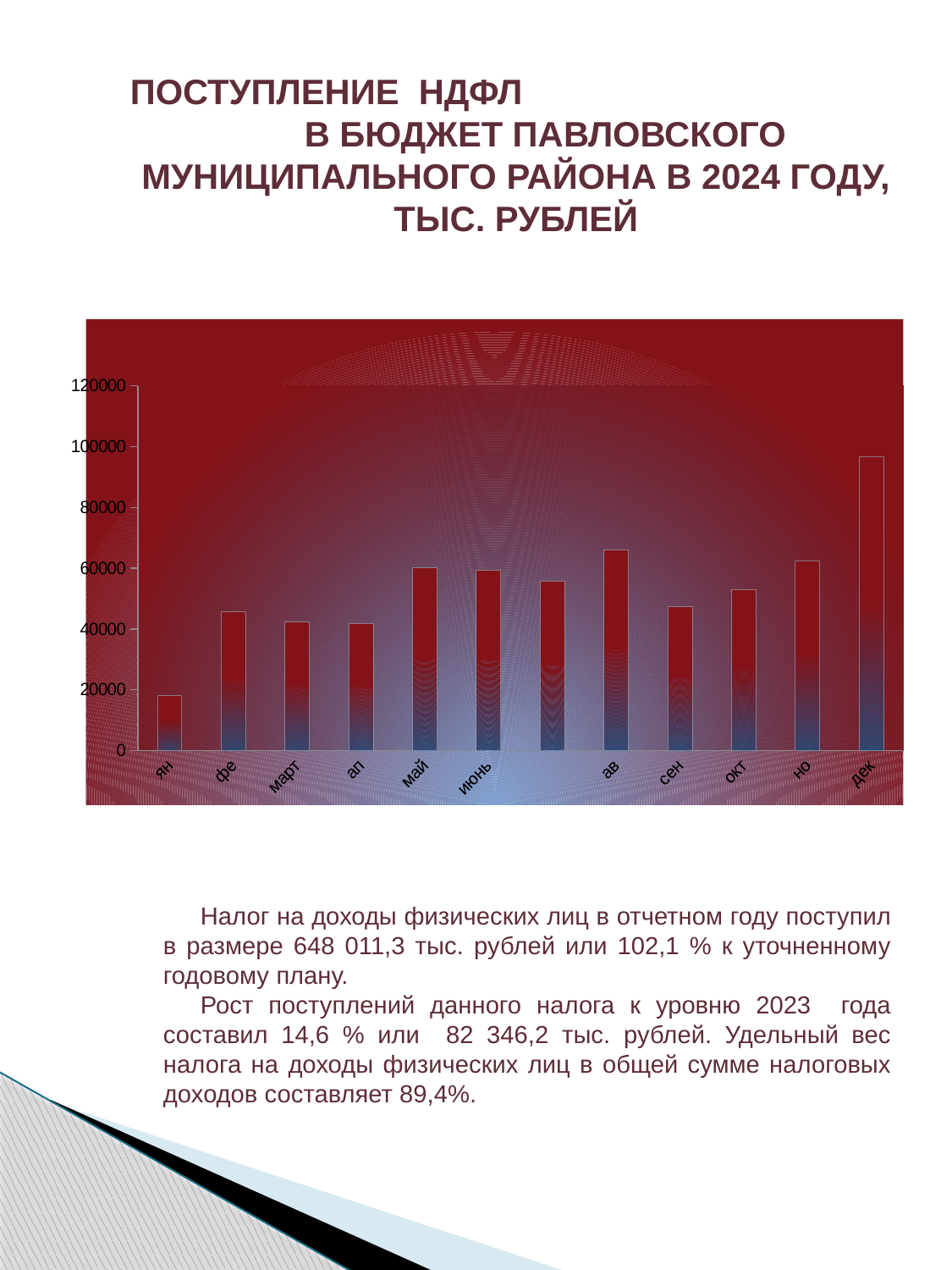

Поступление  НДФЛ                                              в бюджет Павловского муниципального района в 2024 году,  тыс. рублей

### Chart

| Category | 2024 |
|---|---|
| январь | 17991.8 |
| февраль | 45627.6 |
| март | 42195.7 |
| апрель | 41761.7 |
| май | 60116.2 |
| июнь | 59365.6 |
| июль | 55823.1 |
| август | 65936.7 |
| сентябрь | 47268.4 |
| октябрь | 52917.3 |
| ноябрь | 62336.8 |
| декабрь | 96670.4 |

Налог на доходы физических лиц в отчетном году поступил в размере 648 011,3 тыс. рублей или 102,1 % к уточненному годовому плану.
Рост поступлений данного налога к уровню 2023  года составил 14,6 % или  82 346,2 тыс. рублей. Удельный вес налога на доходы физических лиц в общей сумме налоговых доходов составляет 89,4%.